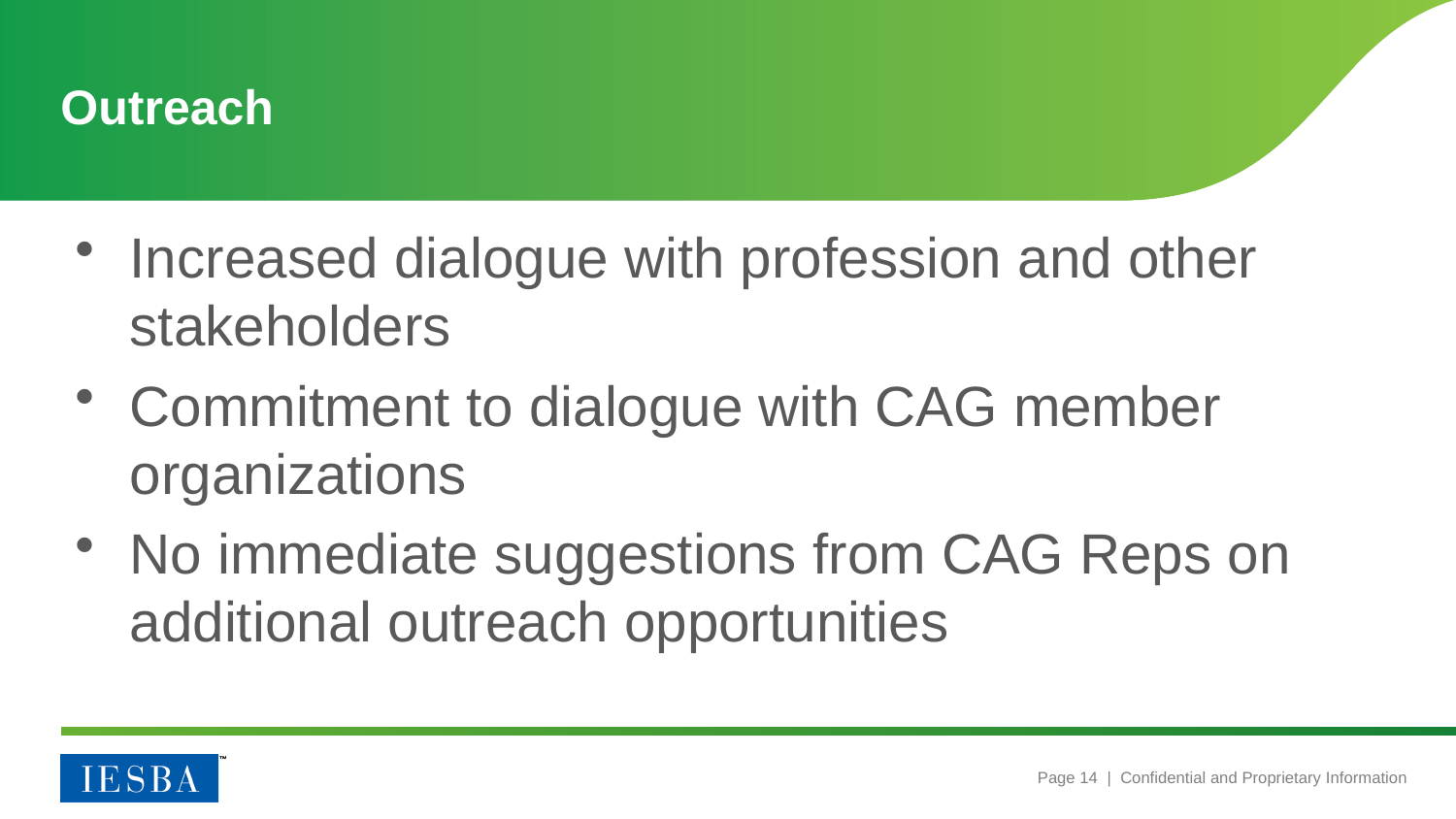

# Outreach
Increased dialogue with profession and other stakeholders
Commitment to dialogue with CAG member organizations
No immediate suggestions from CAG Reps on additional outreach opportunities